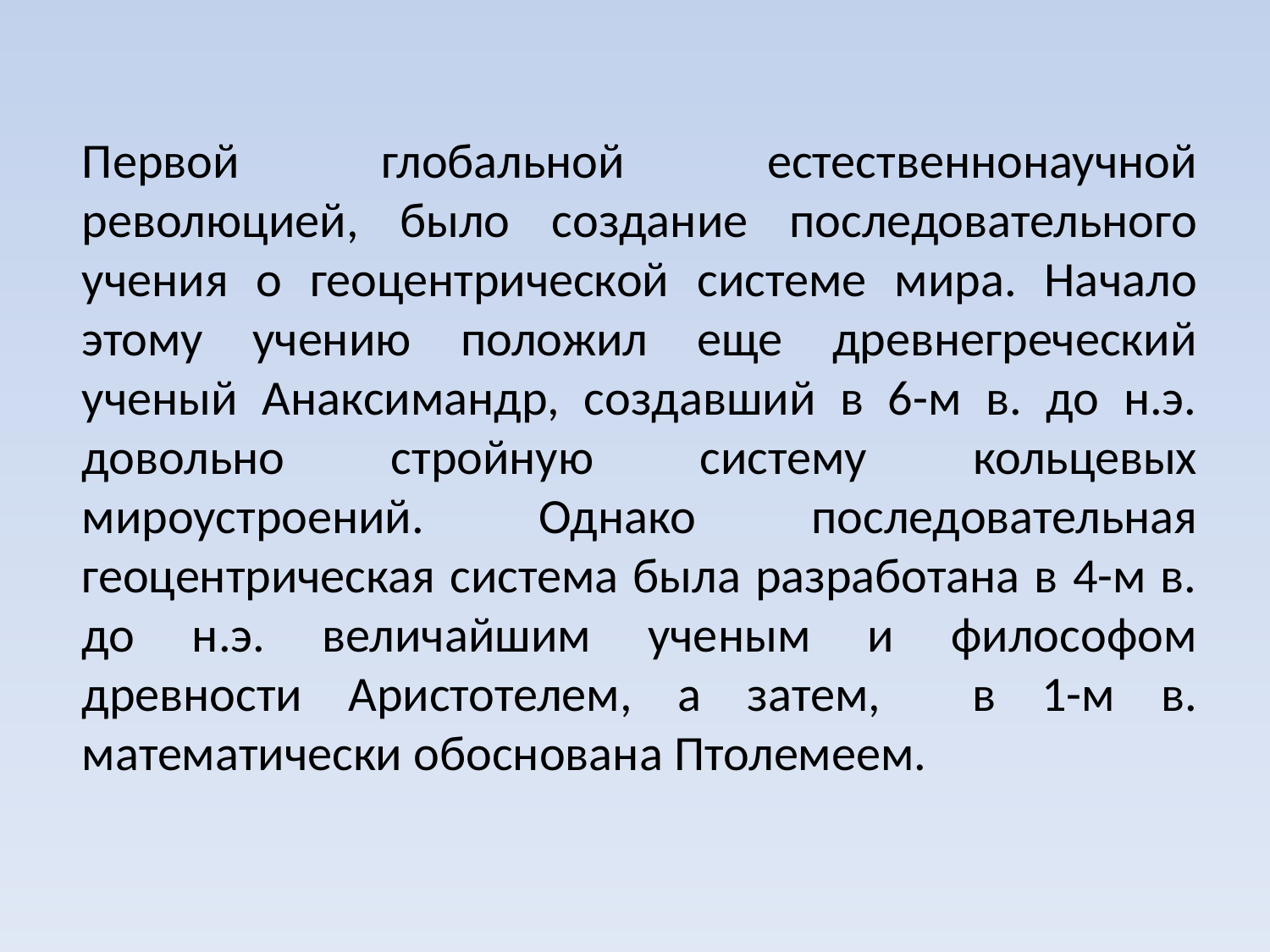

Первой глобальной естественнонаучной революцией, было создание последовательного учения о геоцентрической системе мира. Начало этому учению положил еще древнегреческий ученый Анаксимандр, создавший в 6-м в. до н.э. довольно стройную систему кольцевых мироустроений. Однако последовательная геоцентрическая система была разработана в 4-м в. до н.э. величайшим ученым и философом древности Аристотелем, а затем,  в 1-м в. математически обоснована Птолемеем.